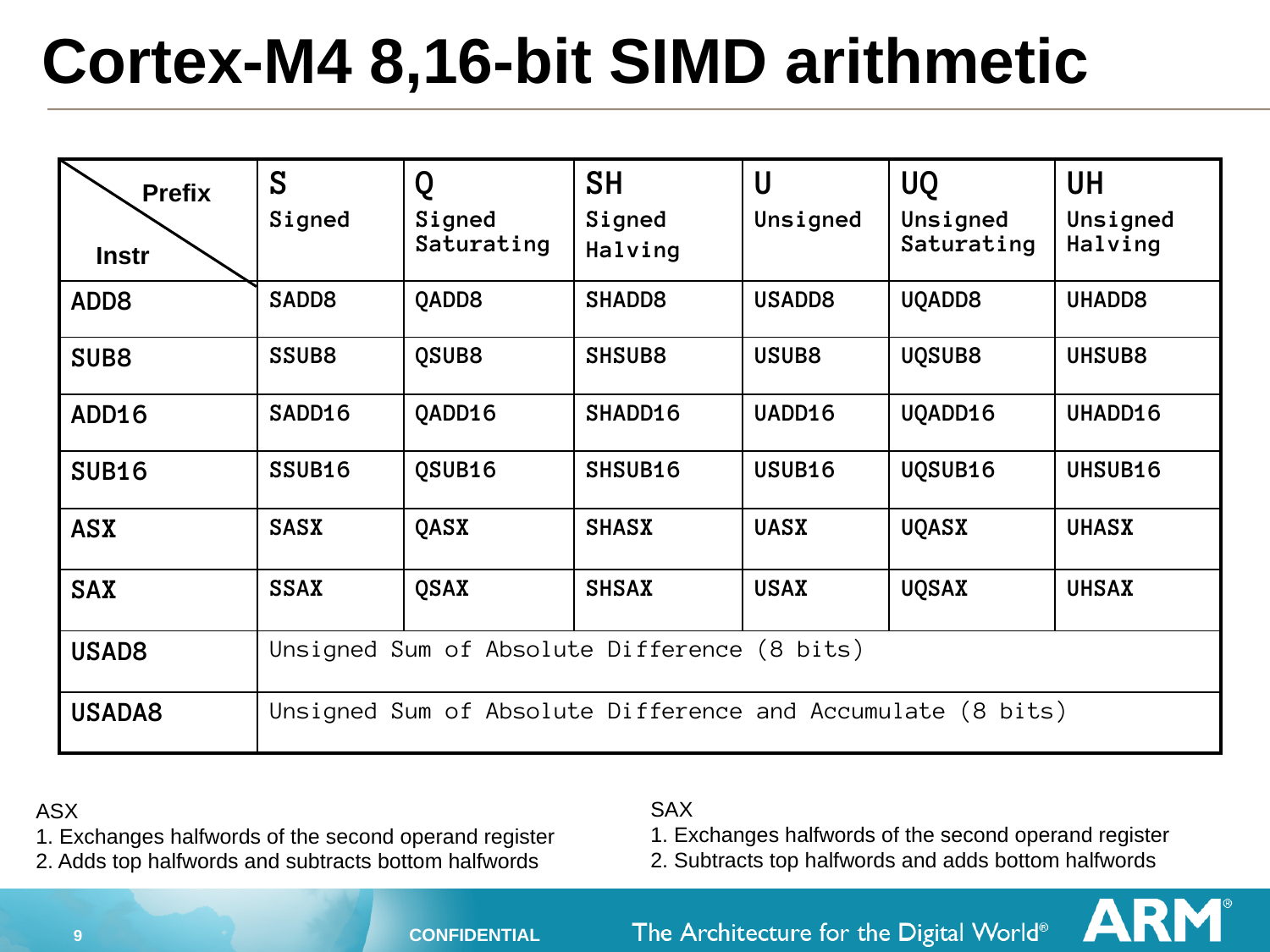

# Cortex-M4 8,16-bit SIMD arithmetic

|  | S Signed | Q Signed Saturating | SH Signed Halving | U Unsigned | UQ Unsigned Saturating | UH Unsigned Halving |
| --- | --- | --- | --- | --- | --- | --- |
| ADD8 | SADD8 | QADD8 | SHADD8 | USADD8 | UQADD8 | UHADD8 |
| SUB8 | SSUB8 | QSUB8 | SHSUB8 | USUB8 | UQSUB8 | UHSUB8 |
| ADD16 | SADD16 | QADD16 | SHADD16 | UADD16 | UQADD16 | UHADD16 |
| SUB16 | SSUB16 | QSUB16 | SHSUB16 | USUB16 | UQSUB16 | UHSUB16 |
| ASX | SASX | QASX | SHASX | UASX | UQASX | UHASX |
| SAX | SSAX | QSAX | SHSAX | USAX | UQSAX | UHSAX |
| USAD8 | Unsigned Sum of Absolute Difference (8 bits) |  |  |  |  |  |
| USADA8 | Unsigned Sum of Absolute Difference and Accumulate (8 bits) |  |  |  |  |  |
Prefix
Instr
SAX
1. Exchanges halfwords of the second operand register
2. Subtracts top halfwords and adds bottom halfwords
ASX
1. Exchanges halfwords of the second operand register
2. Adds top halfwords and subtracts bottom halfwords